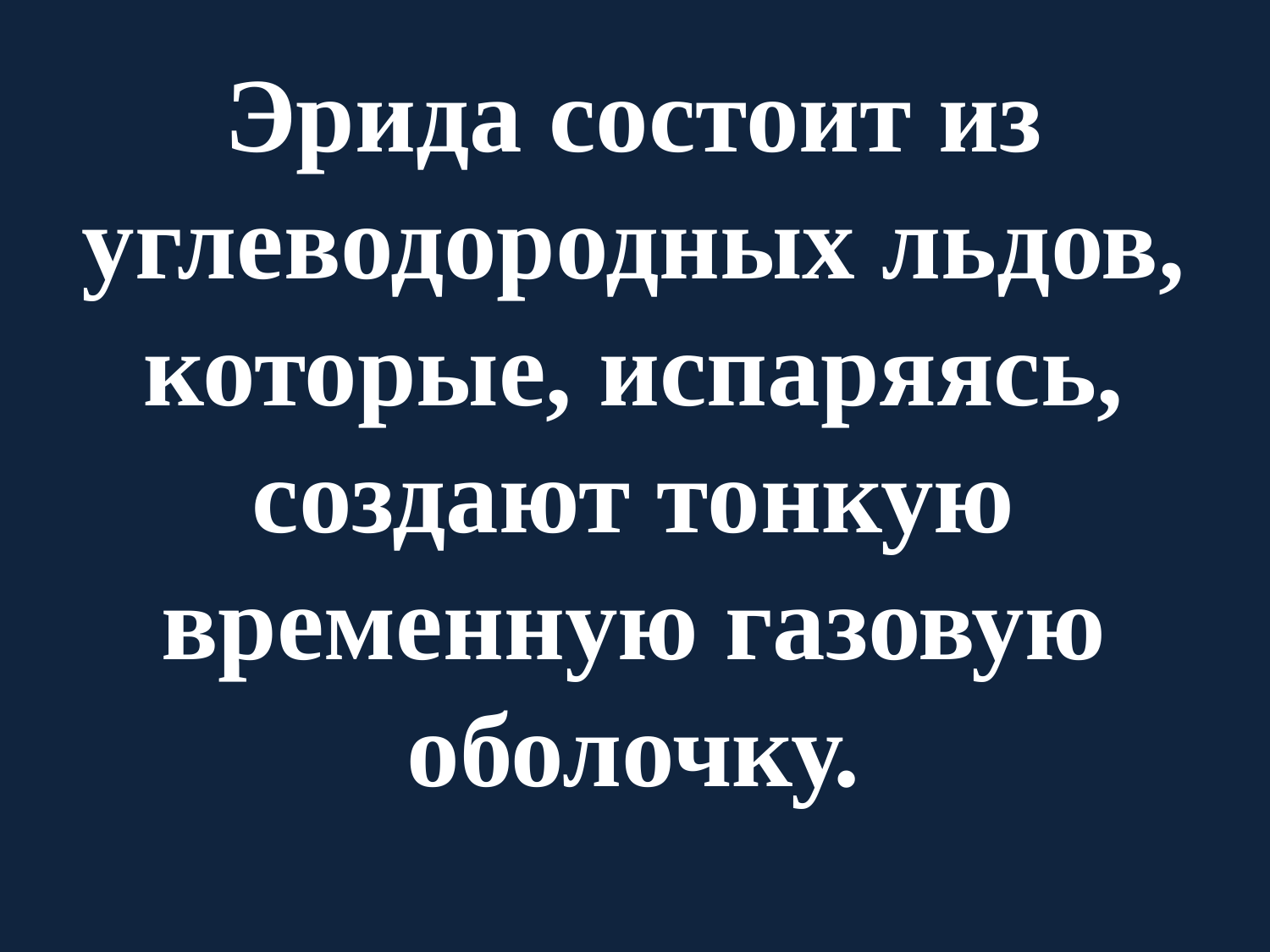

# Эрида состоит из углеводородных льдов, которые, испаряясь, создают тонкую временную газовую оболочку.